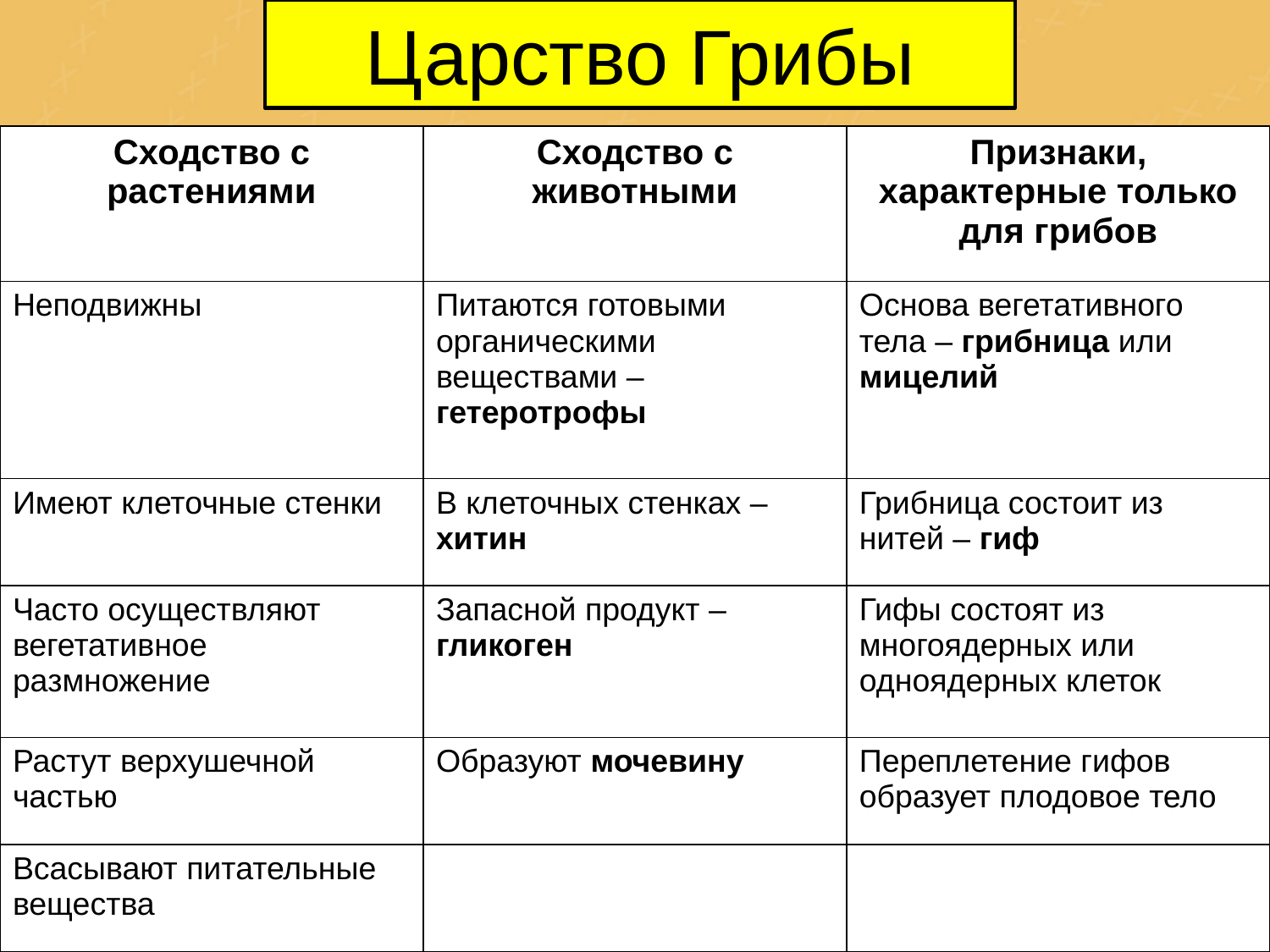

# Царство Грибы
| Сходство с растениями | Сходство с животными | Признаки, характерные только для грибов |
| --- | --- | --- |
| Неподвижны | Питаются готовыми органическими веществами – гетеротрофы | Основа вегетативного тела – грибница или мицелий |
| Имеют клеточные стенки | В клеточных стенках – хитин | Грибница состоит из нитей – гиф |
| Часто осуществляют вегетативное размножение | Запасной продукт – гликоген | Гифы состоят из многоядерных или одноядерных клеток |
| Растут верхушечной частью | Образуют мочевину | Переплетение гифов образует плодовое тело |
| Всасывают питательные вещества |  |  |